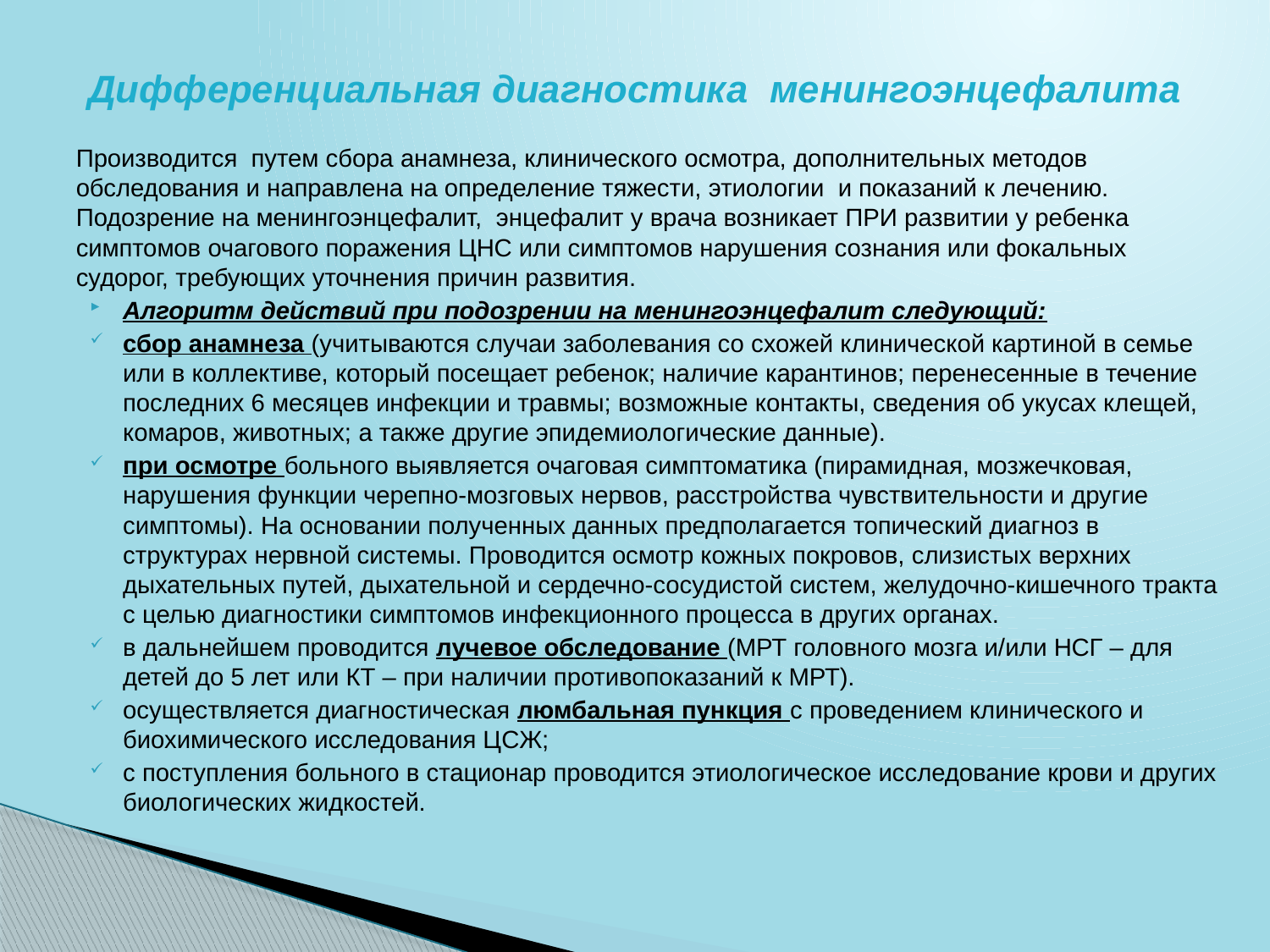

# Дифференциальная диагностика  менингоэнцефалита
Производится  путем сбора анамнеза, клинического осмотра, дополнительных методов обследования и направлена на определение тяжести, этиологии  и показаний к лечению. Подозрение на менингоэнцефалит,  энцефалит у врача возникает ПРИ развитии у ребенка  симптомов очагового поражения ЦНС или симптомов нарушения сознания или фокальных судорог, требующих уточнения причин развития.
Алгоритм действий при подозрении на менингоэнцефалит следующий:
сбор анамнеза (учитываются случаи заболевания со схожей клинической картиной в семье или в коллективе, который посещает ребенок; наличие карантинов; перенесенные в течение последних 6 месяцев инфекции и травмы; возможные контакты, сведения об укусах клещей, комаров, животных; а также другие эпидемиологические данные).
при осмотре больного выявляется очаговая симптоматика (пирамидная, мозжечковая, нарушения функции черепно-мозговых нервов, расстройства чувствительности и другие симптомы). На основании полученных данных предполагается топический диагноз в структурах нервной системы. Проводится осмотр кожных покровов, слизистых верхних дыхательных путей, дыхательной и сердечно-сосудистой систем, желудочно-кишечного тракта с целью диагностики симптомов инфекционного процесса в других органах.
в дальнейшем проводится лучевое обследование (МРТ головного мозга и/или НСГ – для детей до 5 лет или КТ – при наличии противопоказаний к МРТ).
осуществляется диагностическая люмбальная пункция с проведением клинического и биохимического исследования ЦСЖ;
с поступления больного в стационар проводится этиологическое исследование крови и других биологических жидкостей.